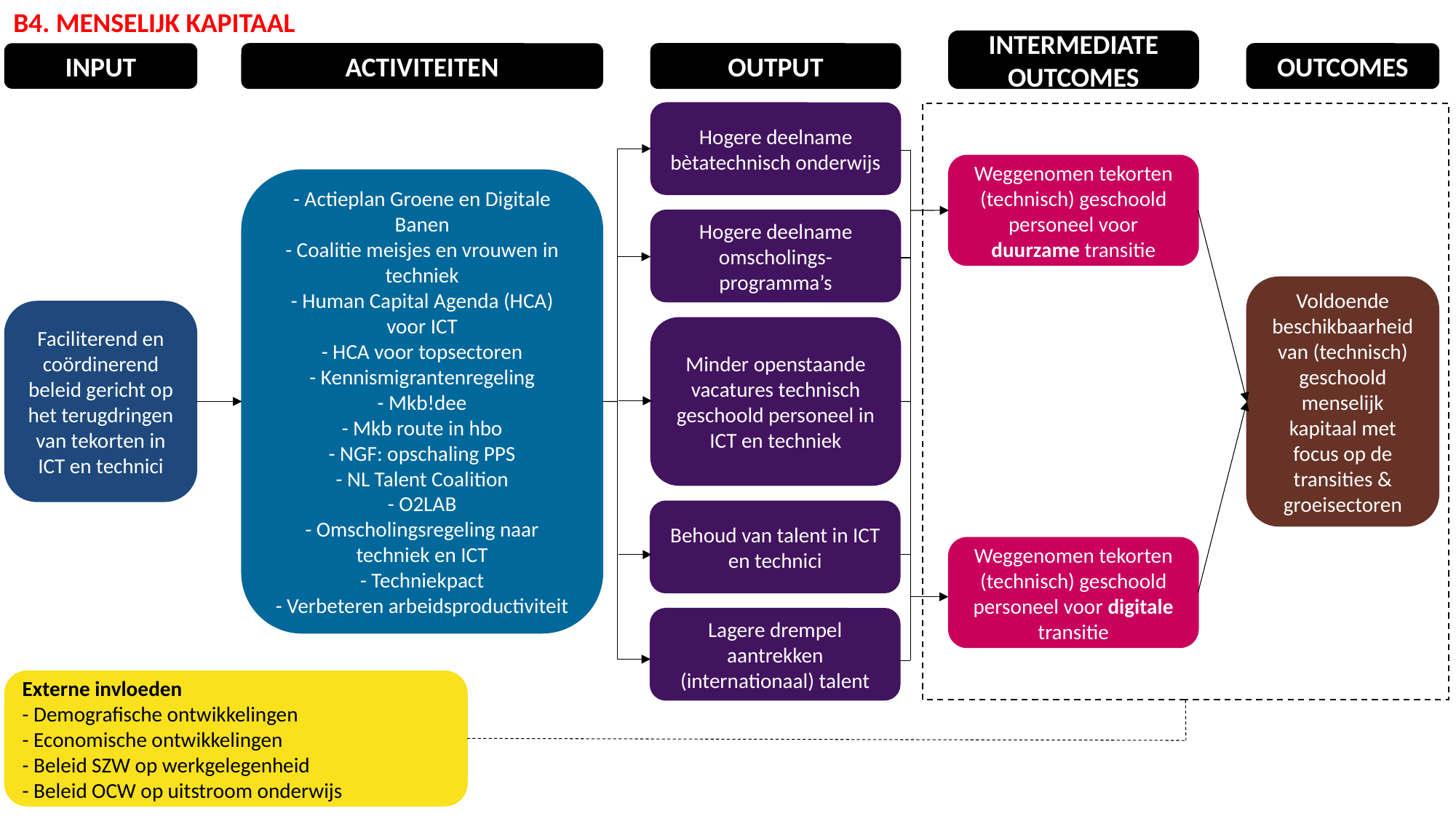

B4. MENSELIJK KAPITAAL
INTERMEDIATE OUTCOMES
INPUT
ACTIVITEITEN
OUTPUT
OUTCOMES
Hogere deelname bètatechnisch onderwijs

Weggenomen tekorten (technisch) geschoold personeel voor duurzame transitie
- Actieplan Groene en Digitale Banen
- Coalitie meisjes en vrouwen in techniek
- Human Capital Agenda (HCA) voor ICT
- HCA voor topsectoren
- Kennismigrantenregeling
- Mkb!dee
- Mkb route in hbo
- NGF: opschaling PPS
- NL Talent Coalition
- O2LAB
- Omscholingsregeling naar techniek en ICT
- Techniekpact
- Verbeteren arbeidsproductiviteit
Hogere deelname omscholings-programma’s
Voldoende beschikbaarheid van (technisch) geschoold menselijk kapitaal met focus op de transities & groeisectoren
Faciliterend en coördinerend beleid gericht op het terugdringen van tekorten in ICT en technici
Minder openstaande vacatures technisch geschoold personeel in ICT en techniek
Behoud van talent in ICT en technici
Weggenomen tekorten (technisch) geschoold personeel voor digitale transitie
Lagere drempel aantrekken (internationaal) talent
Externe invloeden
- Demografische ontwikkelingen
- Economische ontwikkelingen
- Beleid SZW op werkgelegenheid
- Beleid OCW op uitstroom onderwijs